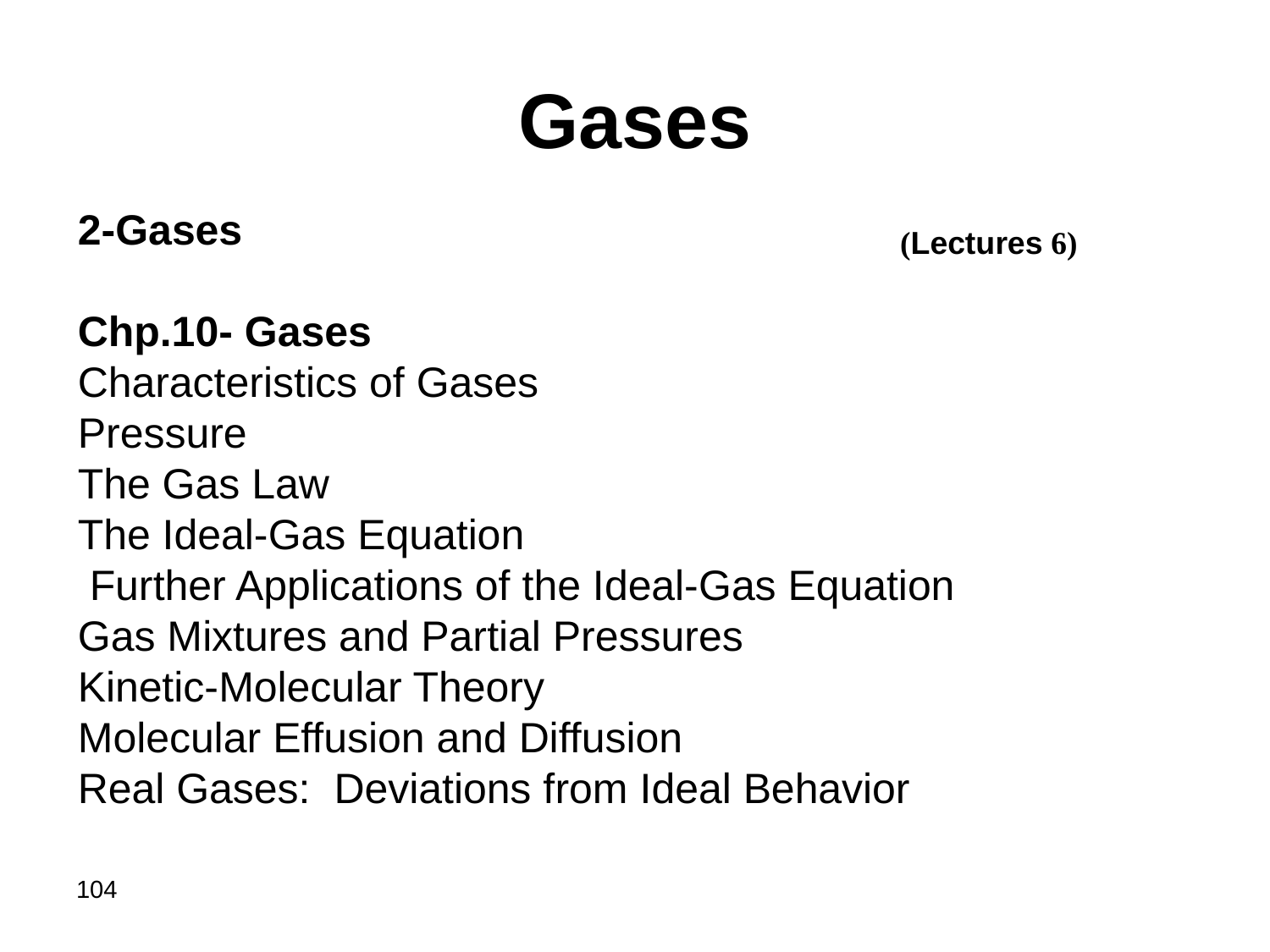

# Gases
2-Gases

Chp.10- Gases
Characteristics of Gases
Pressure
The Gas Law
The Ideal-Gas Equation
 Further Applications of the Ideal-Gas Equation
Gas Mixtures and Partial Pressures
Kinetic-Molecular Theory
Molecular Effusion and Diffusion
Real Gases:  Deviations from Ideal Behavior

(6 Lectures)
104